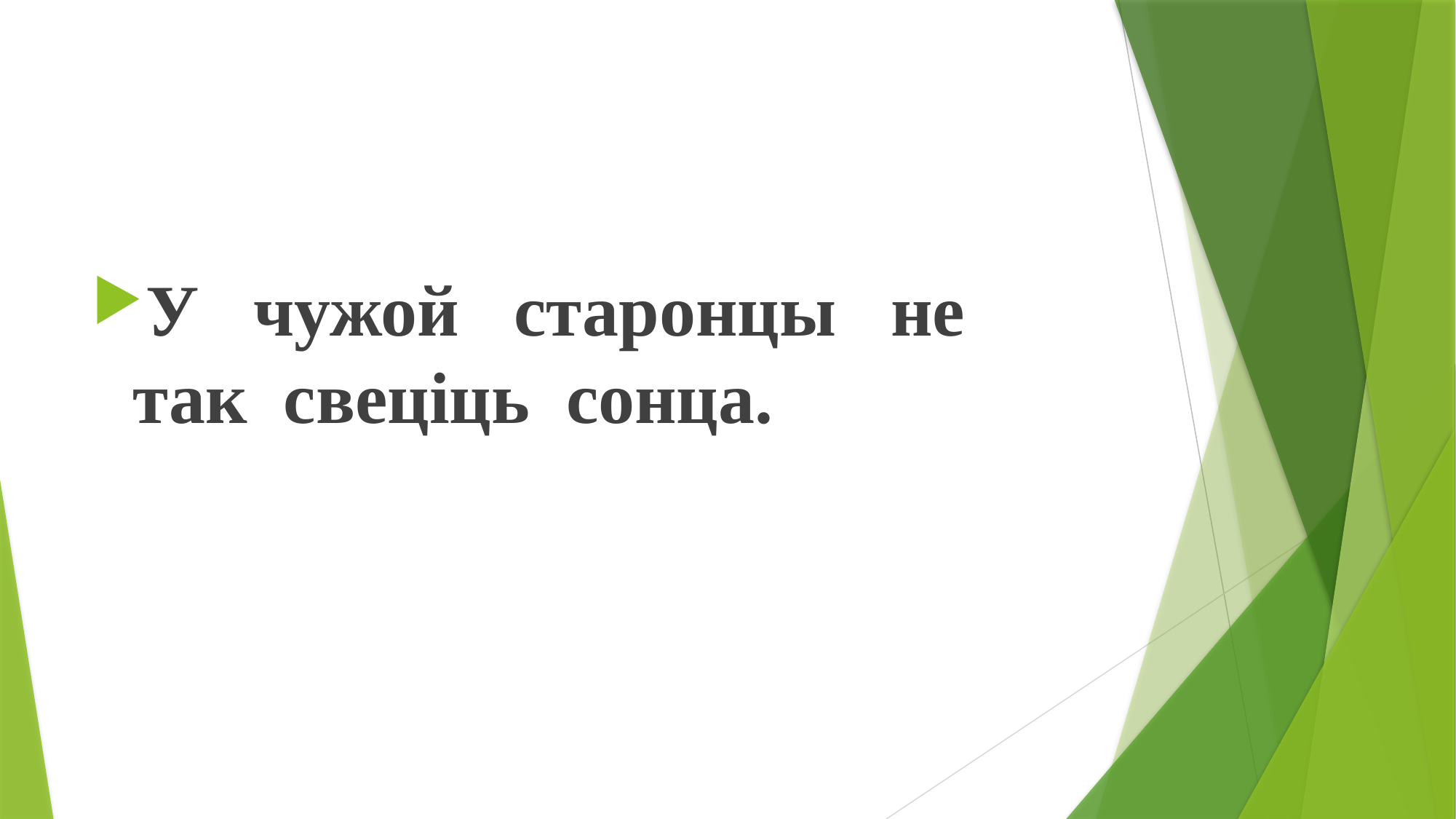

#
У   чужой   старонцы   не  так  свеціць  сонца.